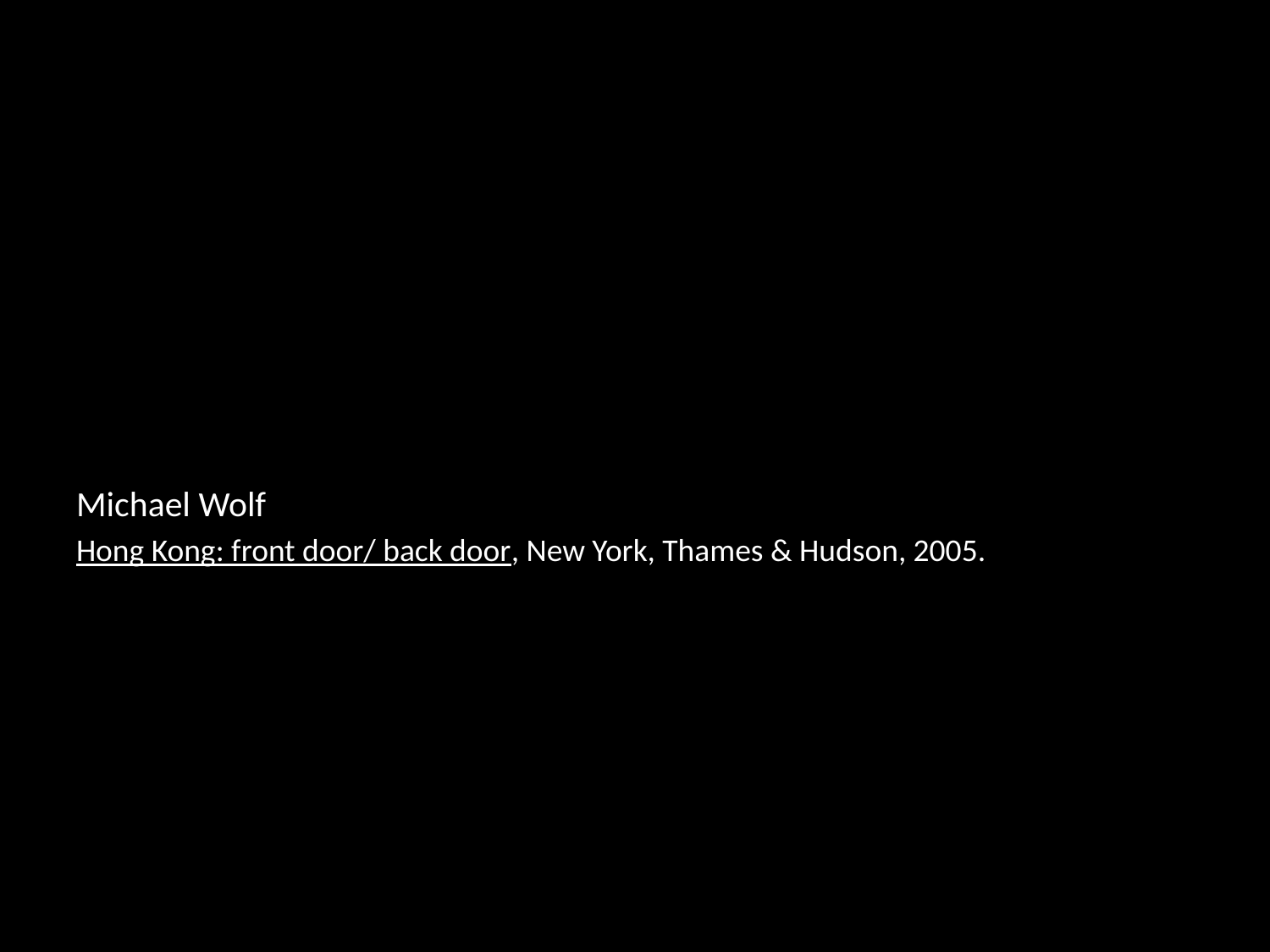

Michael Wolf
Hong Kong: front door/ back door, New York, Thames & Hudson, 2005.